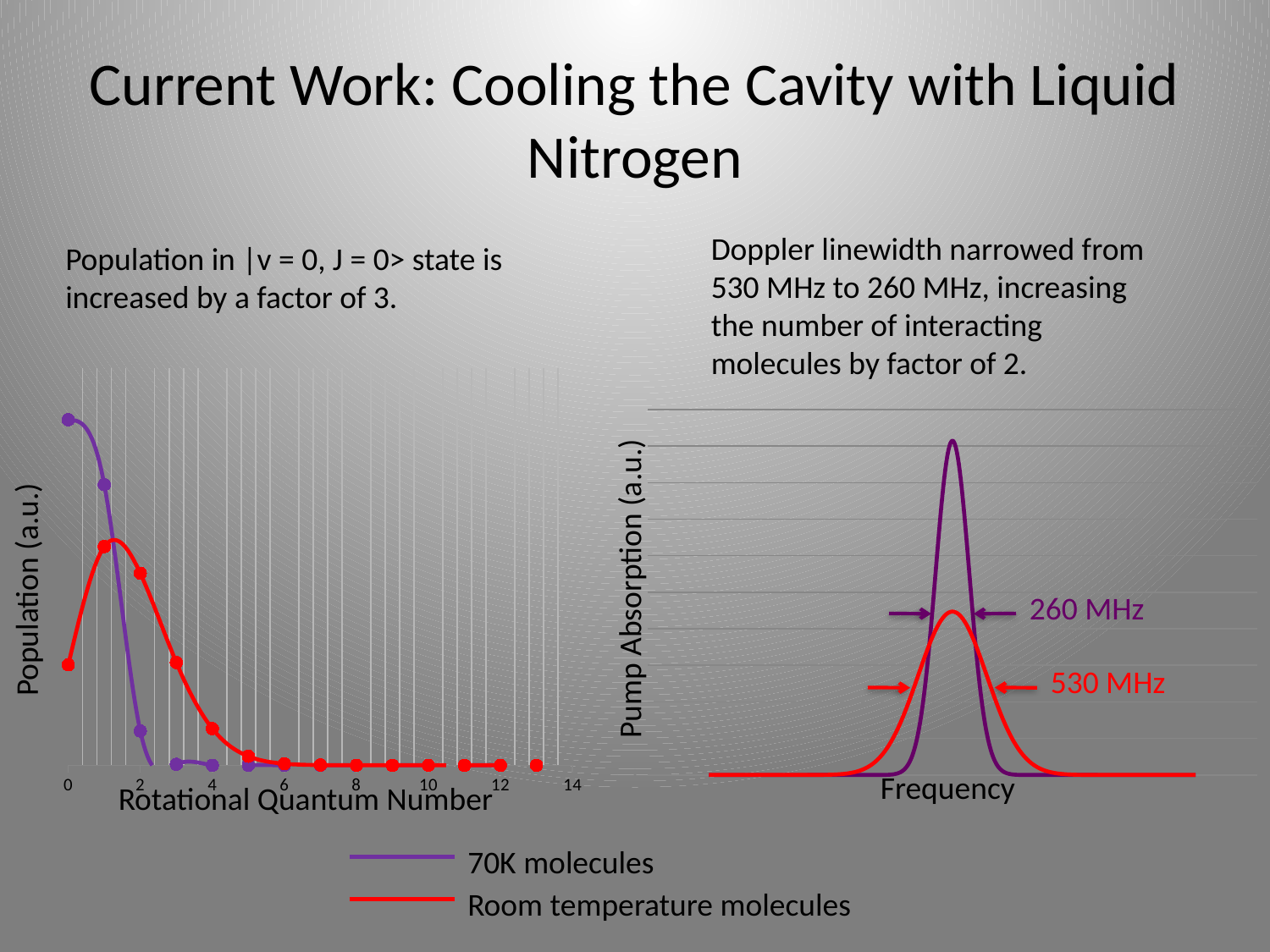

# Current Work: Cooling the Cavity with Liquid Nitrogen
Doppler linewidth narrowed from 530 MHz to 260 MHz, increasing the number of interacting molecules by factor of 2.

### Chart

| Category |  |  |  |  |  |  |  |  |
|---|---|---|---|---|---|---|---|---|
Pump Absorption (a.u.)
260 MHz
530 MHz
Frequency
Population in |v = 0, J = 0> state is increased by a factor of 3.

### Chart

| Category |  |  |
|---|---|---|
Population (a.u.)
Rotational Quantum Number
70K molecules
Room temperature molecules